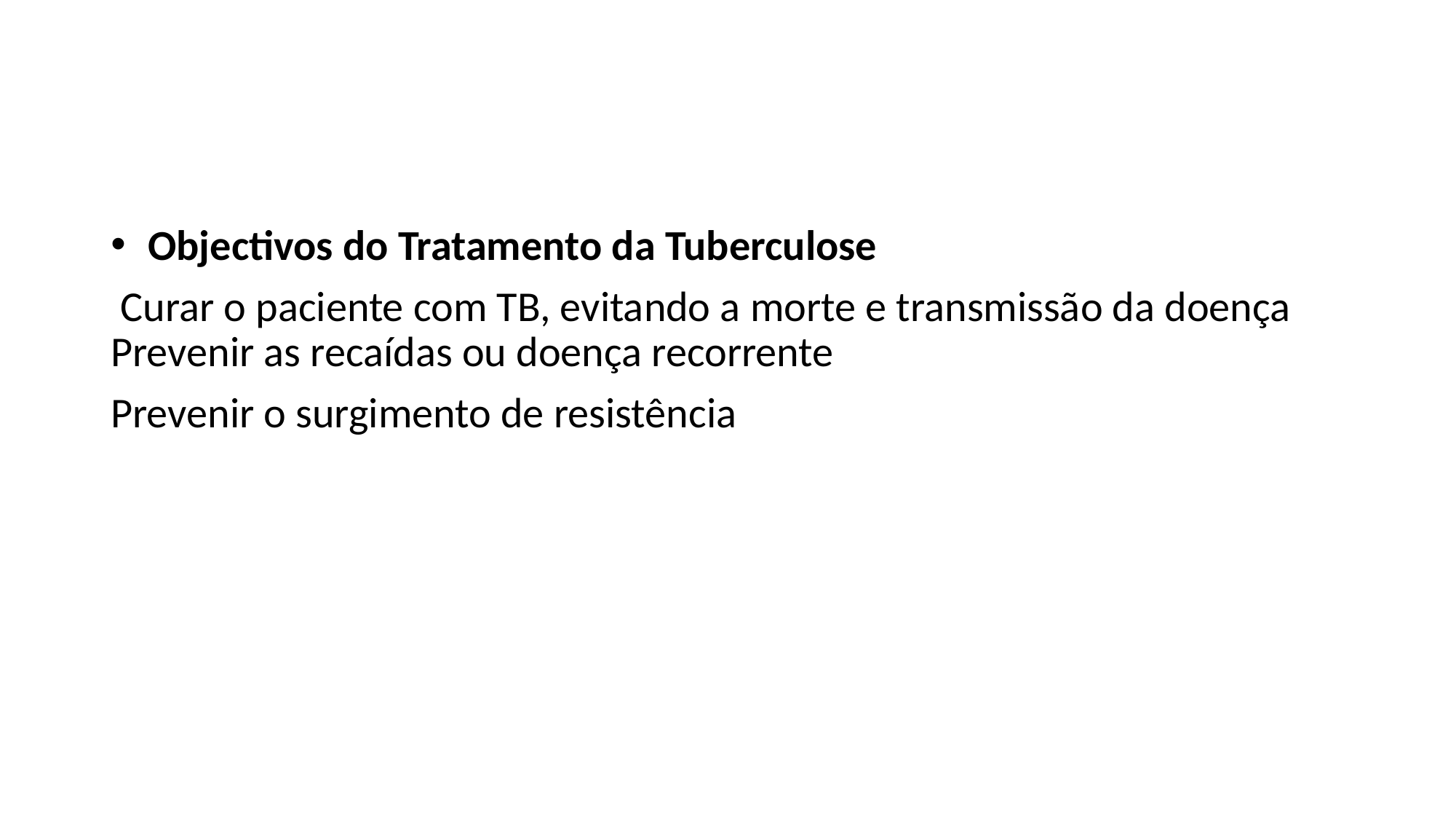

#
 Objectivos do Tratamento da Tuberculose
 Curar o paciente com TB, evitando a morte e transmissão da doença Prevenir as recaídas ou doença recorrente
Prevenir o surgimento de resistência